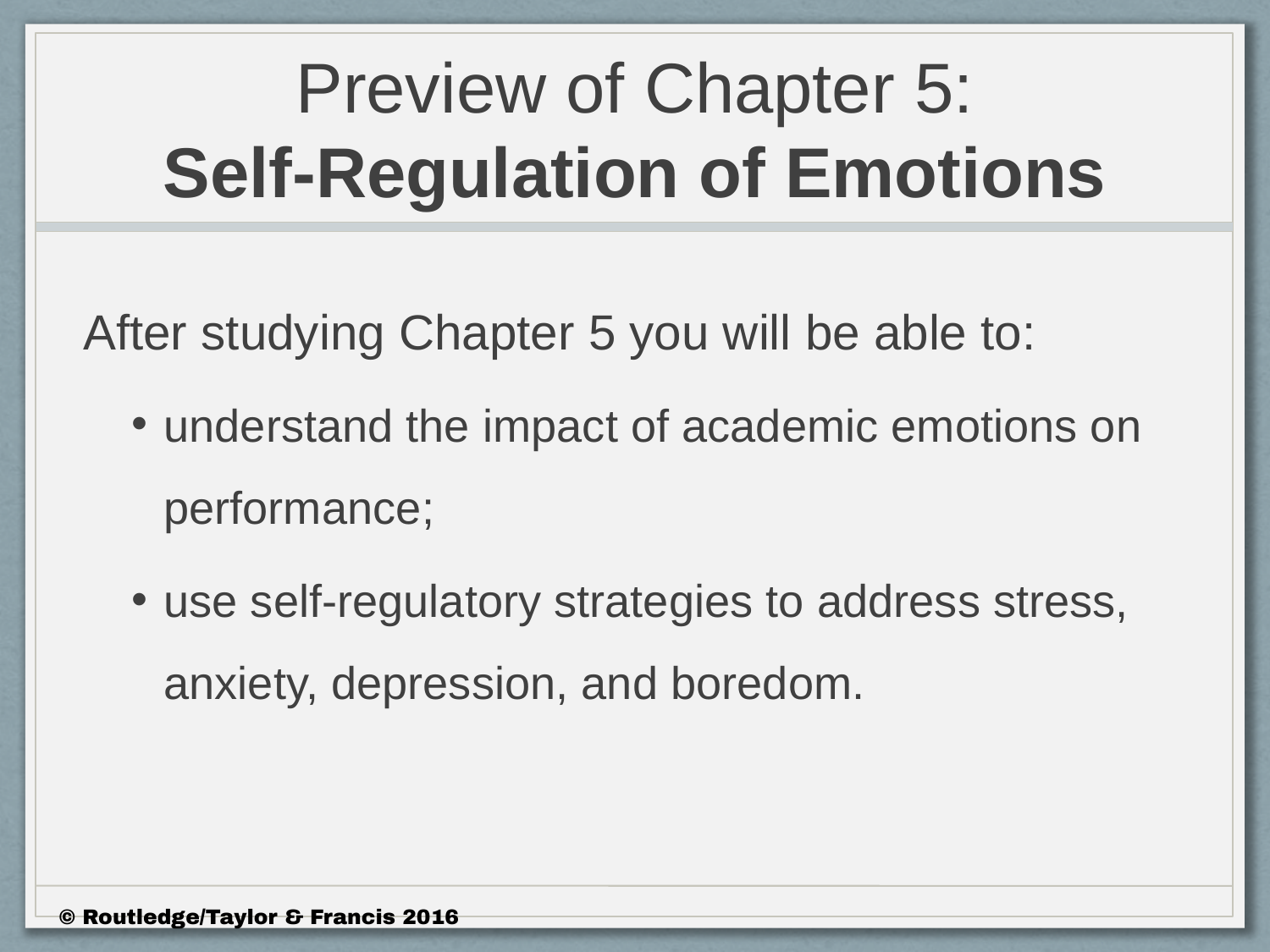

# Preview of Chapter 5: Self-Regulation of Emotions
After studying Chapter 5 you will be able to:
understand the impact of academic emotions on performance;
use self-regulatory strategies to address stress, anxiety, depression, and boredom.
© Routledge/Taylor & Francis 2016